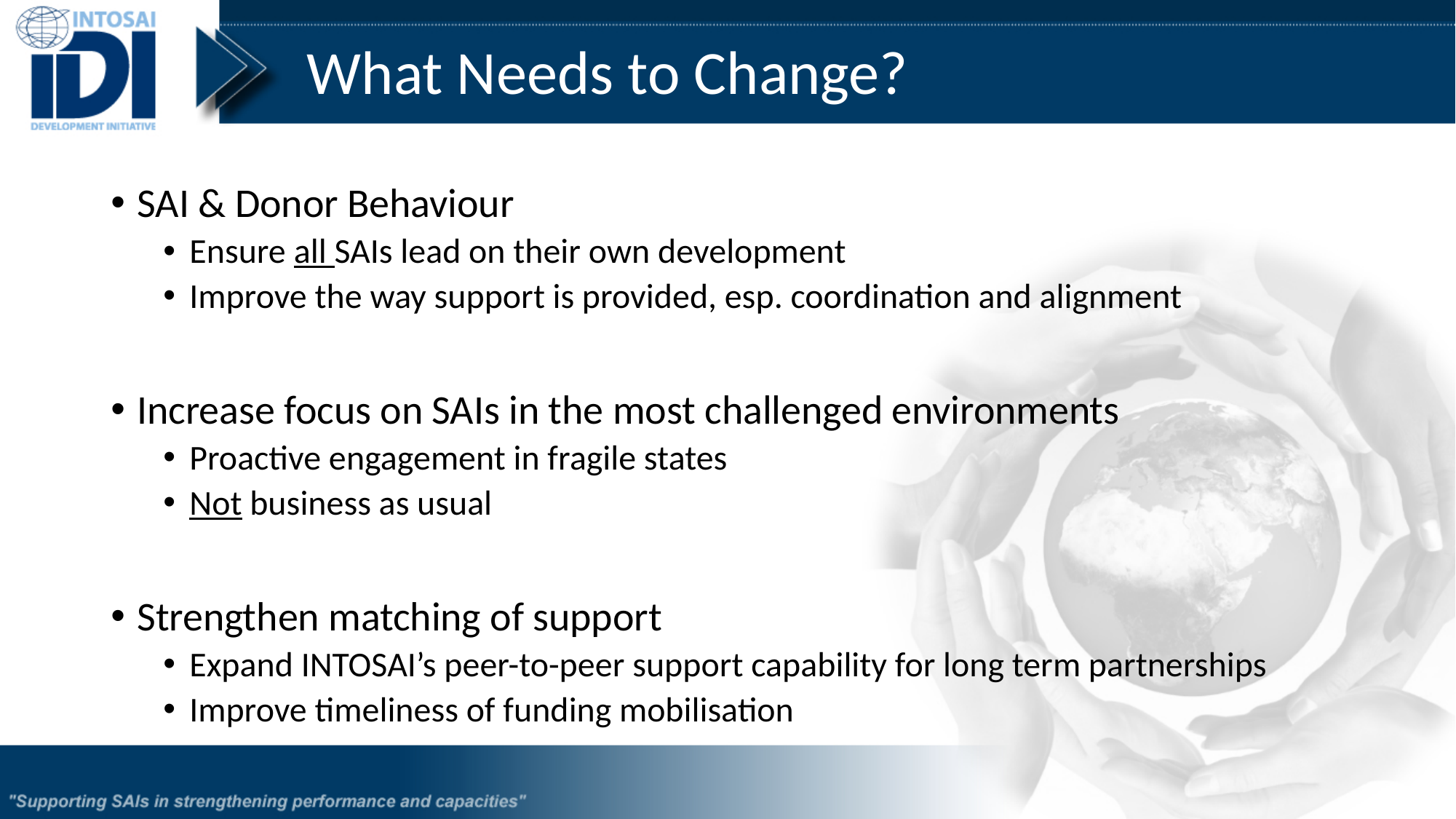

# What Needs to Change?
SAI & Donor Behaviour
Ensure all SAIs lead on their own development
Improve the way support is provided, esp. coordination and alignment

Increase focus on SAIs in the most challenged environments
Proactive engagement in fragile states
Not business as usual

Strengthen matching of support
Expand INTOSAI’s peer-to-peer support capability for long term partnerships
Improve timeliness of funding mobilisation